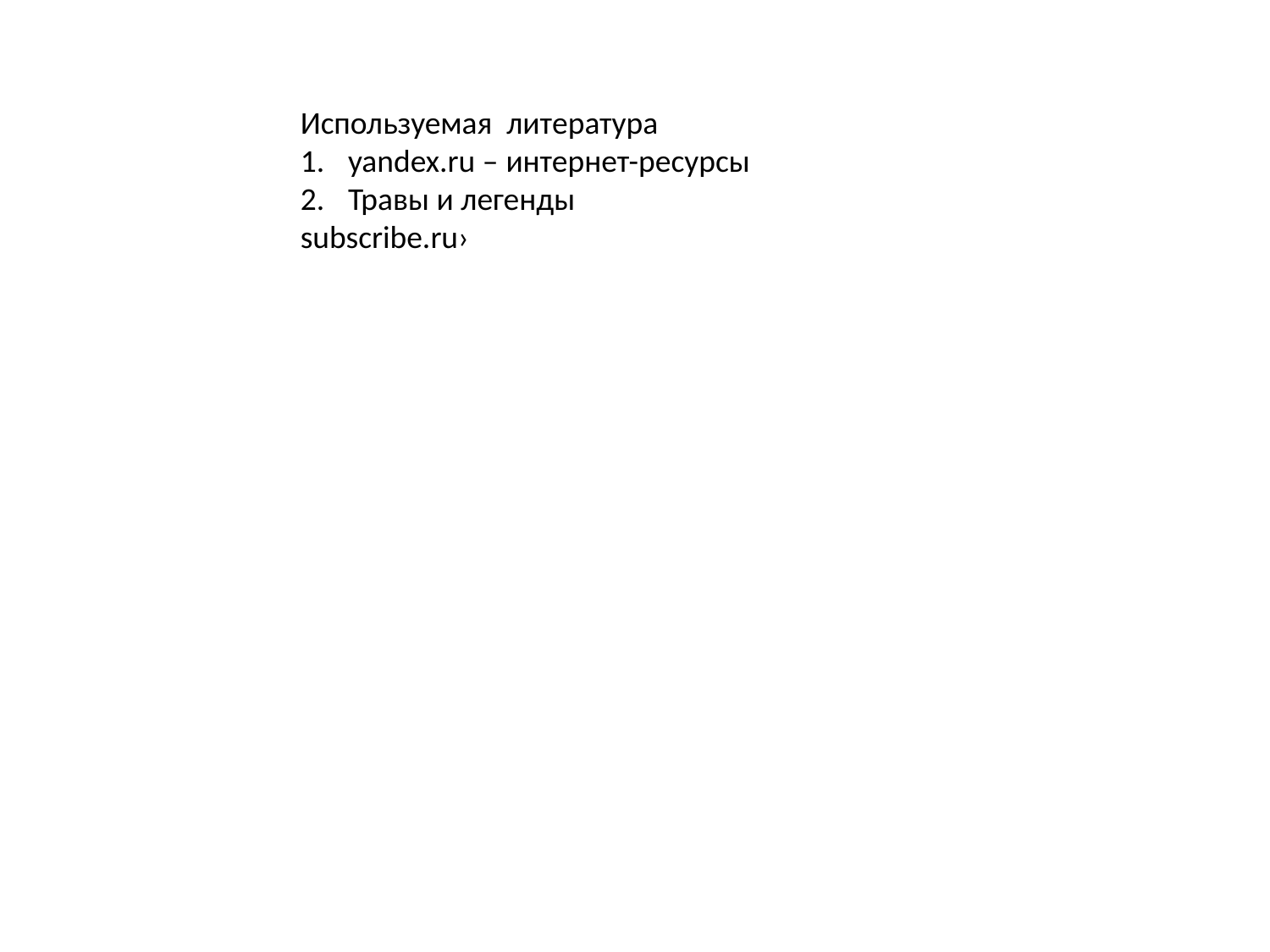

Используемая  литература
yandex.ru – интернет-ресурсы
Травы и легенды
subscribe.ru›